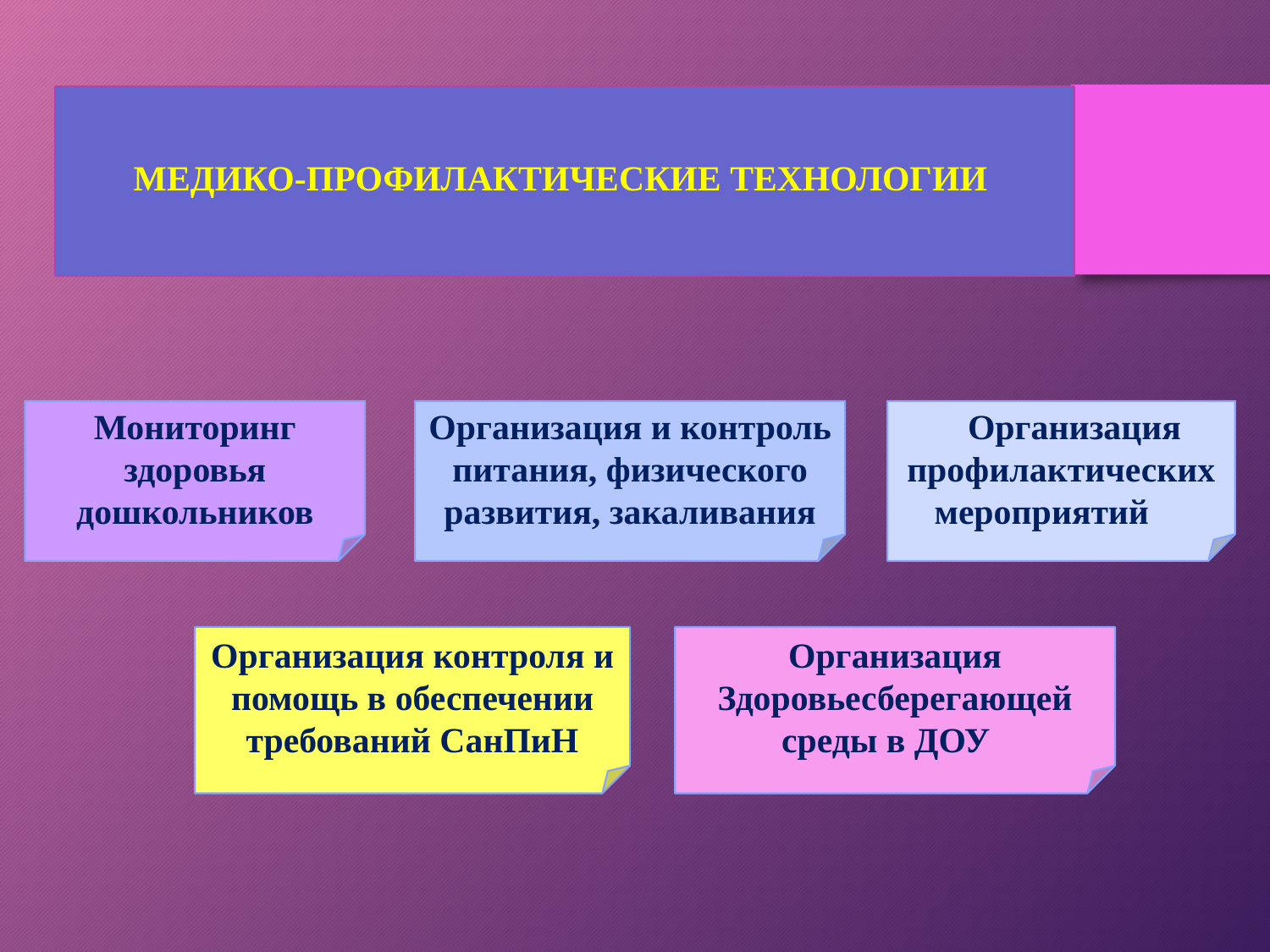

МЕДИКО-ПРОФИЛАКТИЧЕСКИЕ ТЕХНОЛОГИИ

   Организация профилактических мероприятий
Мониторинг здоровья дошкольников
Организация и контроль питания, физического развития, закаливания
Организация контроля и помощь в обеспечении требований СанПиН
Организация
Здоровьесберегающей среды в ДОУ